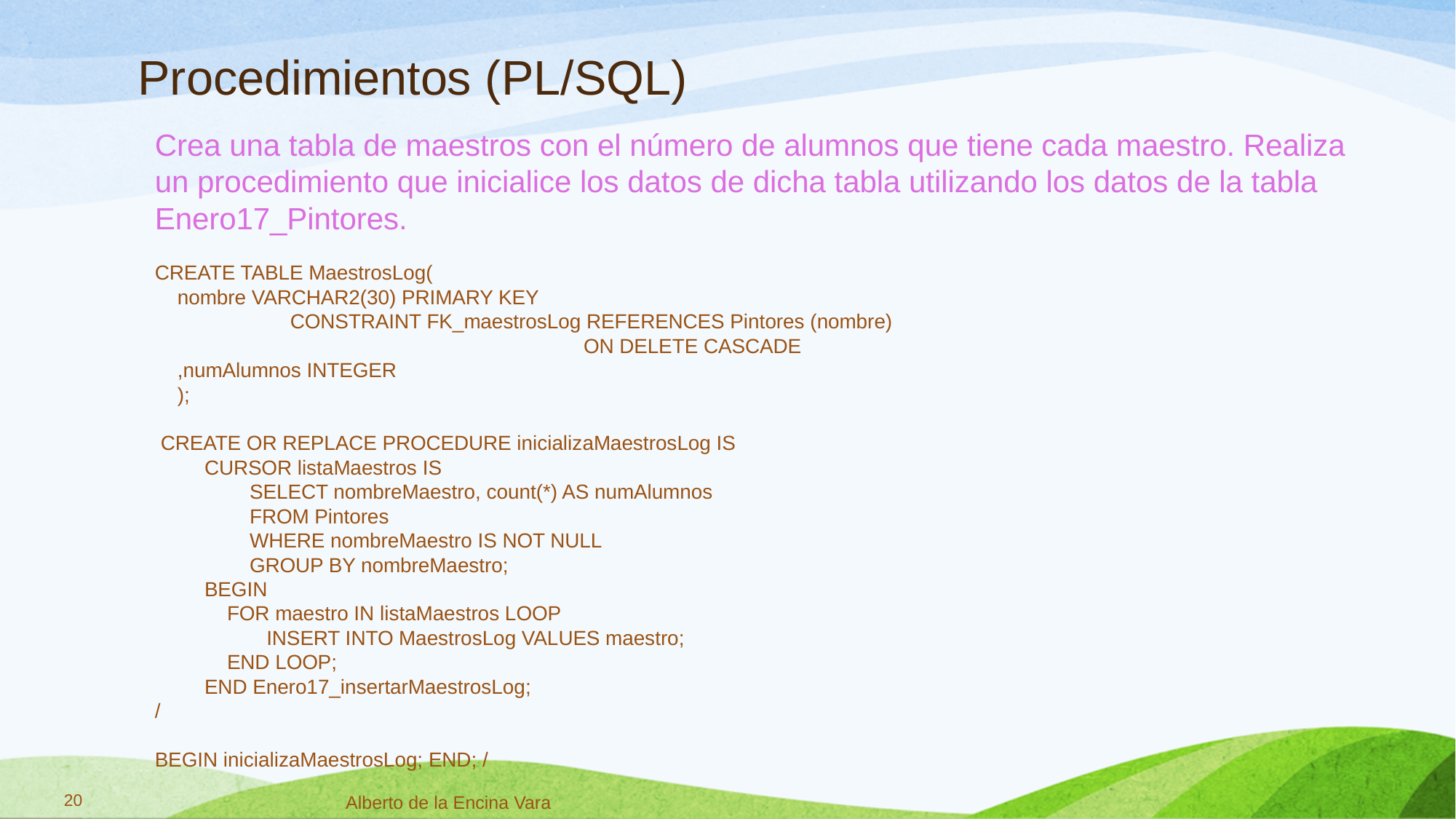

Procedimientos (PL/SQL)
Crea una tabla de maestros con el número de alumnos que tiene cada maestro. Realiza un procedimiento que inicialice los datos de dicha tabla utilizando los datos de la tabla Enero17_Pintores.

CREATE TABLE MaestrosLog(
    nombre VARCHAR2(30) PRIMARY KEY
                        CONSTRAINT FK_maestrosLog REFERENCES Pintores (nombre)
                                                                            ON DELETE CASCADE
    ,numAlumnos INTEGER
    );

 CREATE OR REPLACE PROCEDURE inicializaMaestrosLog IS
CURSOR listaMaestros IS
        SELECT nombreMaestro, count(*) AS numAlumnos
        FROM Pintores
        WHERE nombreMaestro IS NOT NULL
        GROUP BY nombreMaestro;
BEGIN
    FOR maestro IN listaMaestros LOOP
           INSERT INTO MaestrosLog VALUES maestro;
    END LOOP;
END Enero17_insertarMaestrosLog;
/

BEGIN inicializaMaestrosLog; END; /

20
Alberto de la Encina Vara